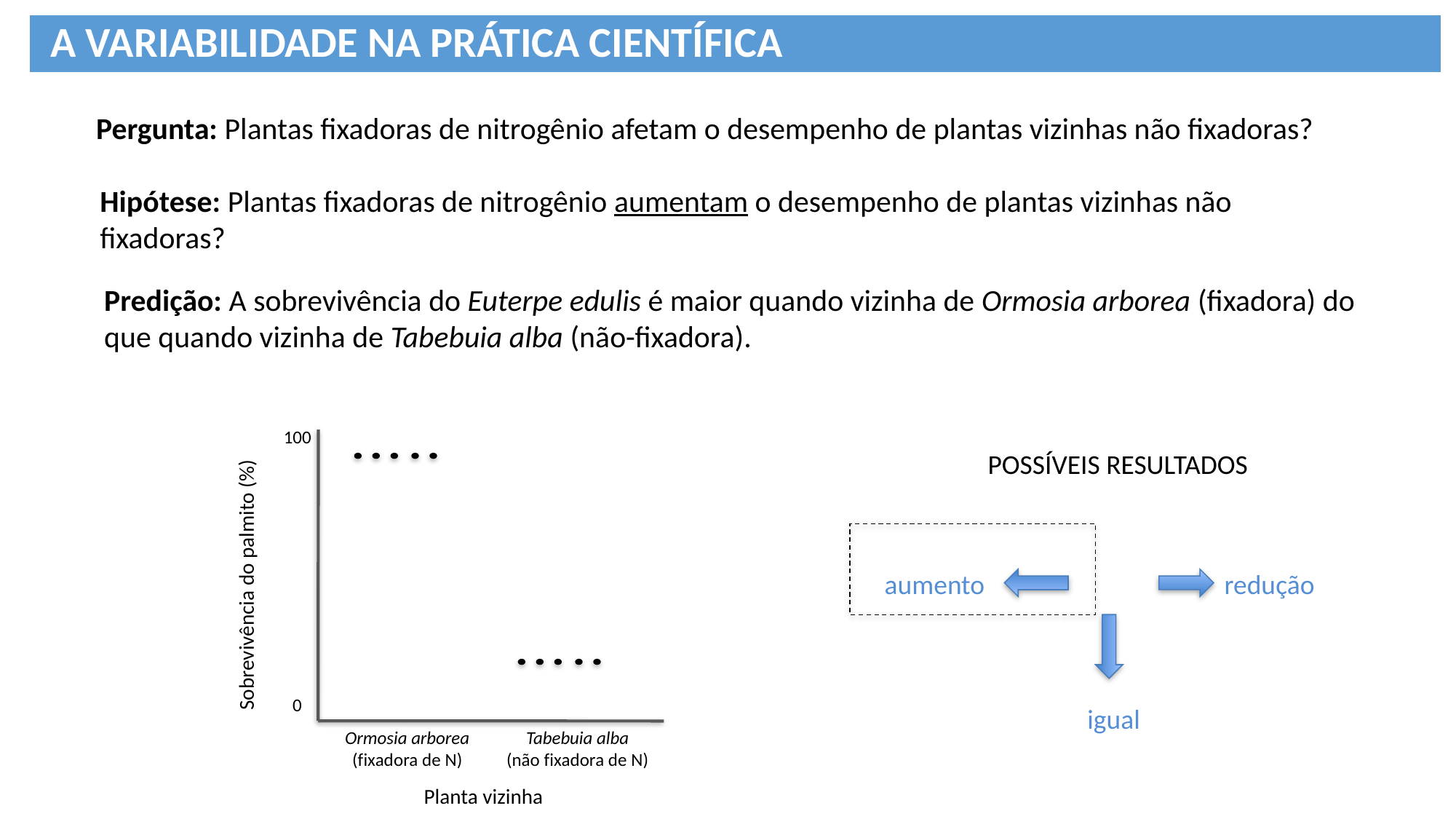

A VARIABILIDADE NA PRÁTICA CIENTÍFICA
Pergunta: Plantas fixadoras de nitrogênio afetam o desempenho de plantas vizinhas não fixadoras?
Hipótese: Plantas fixadoras de nitrogênio aumentam o desempenho de plantas vizinhas não fixadoras?
Predição: A sobrevivência do Euterpe edulis é maior quando vizinha de Ormosia arborea (fixadora) do que quando vizinha de Tabebuia alba (não-fixadora).
100
Sobrevivência do palmito (%)
0
Ormosia arborea
(fixadora de N)
Tabebuia alba
(não fixadora de N)
Planta vizinha
POSSÍVEIS RESULTADOS

aumento
redução

igual